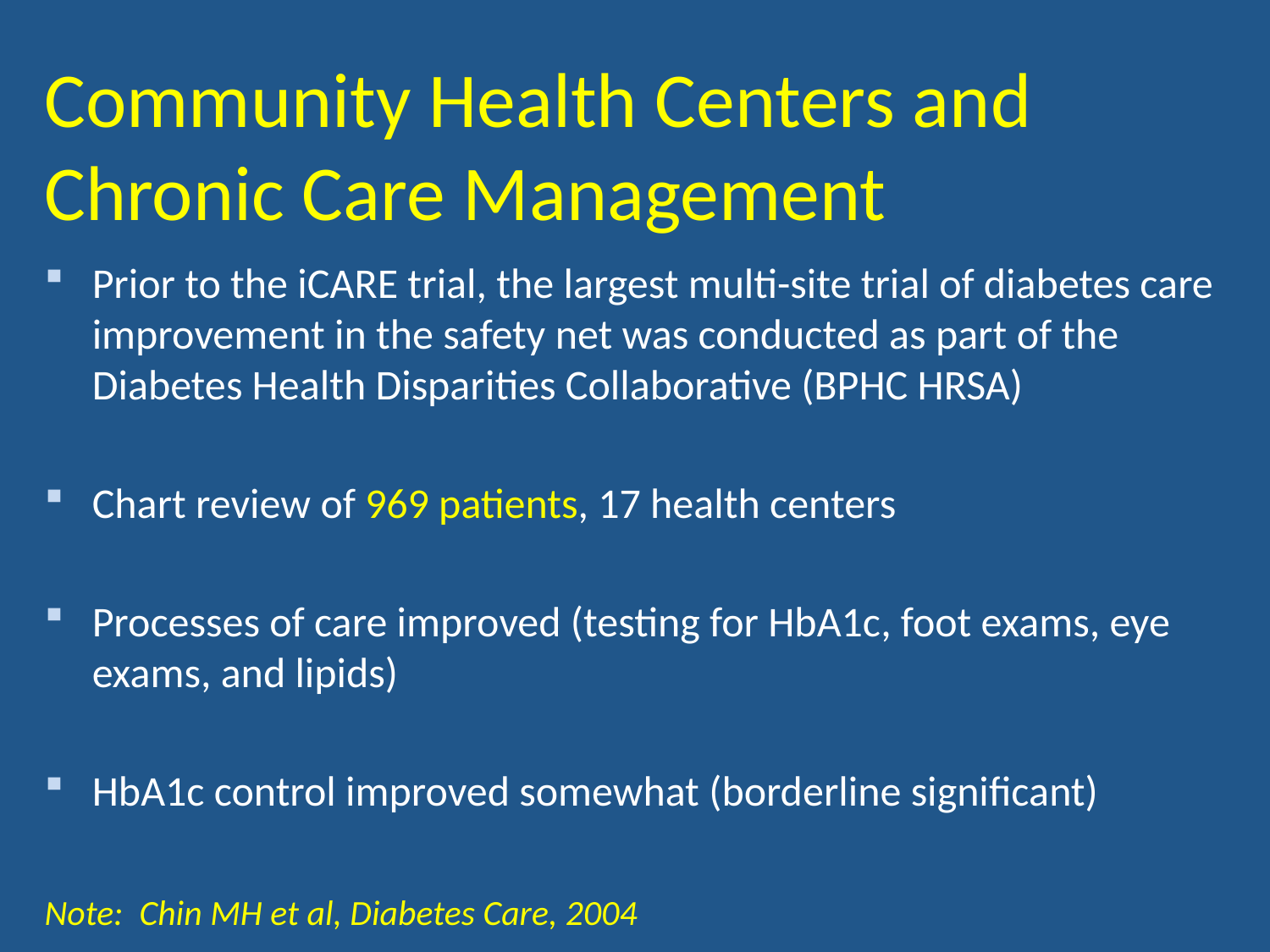

# Community Health Centers and Chronic Care Management

Prior to the iCARE trial, the largest multi-site trial of diabetes care improvement in the safety net was conducted as part of the Diabetes Health Disparities Collaborative (BPHC HRSA)

Chart review of 969 patients, 17 health centers

Processes of care improved (testing for HbA1c, foot exams, eye exams, and lipids)

HbA1c control improved somewhat (borderline significant)

Note:  Chin MH et al, Diabetes Care, 2004